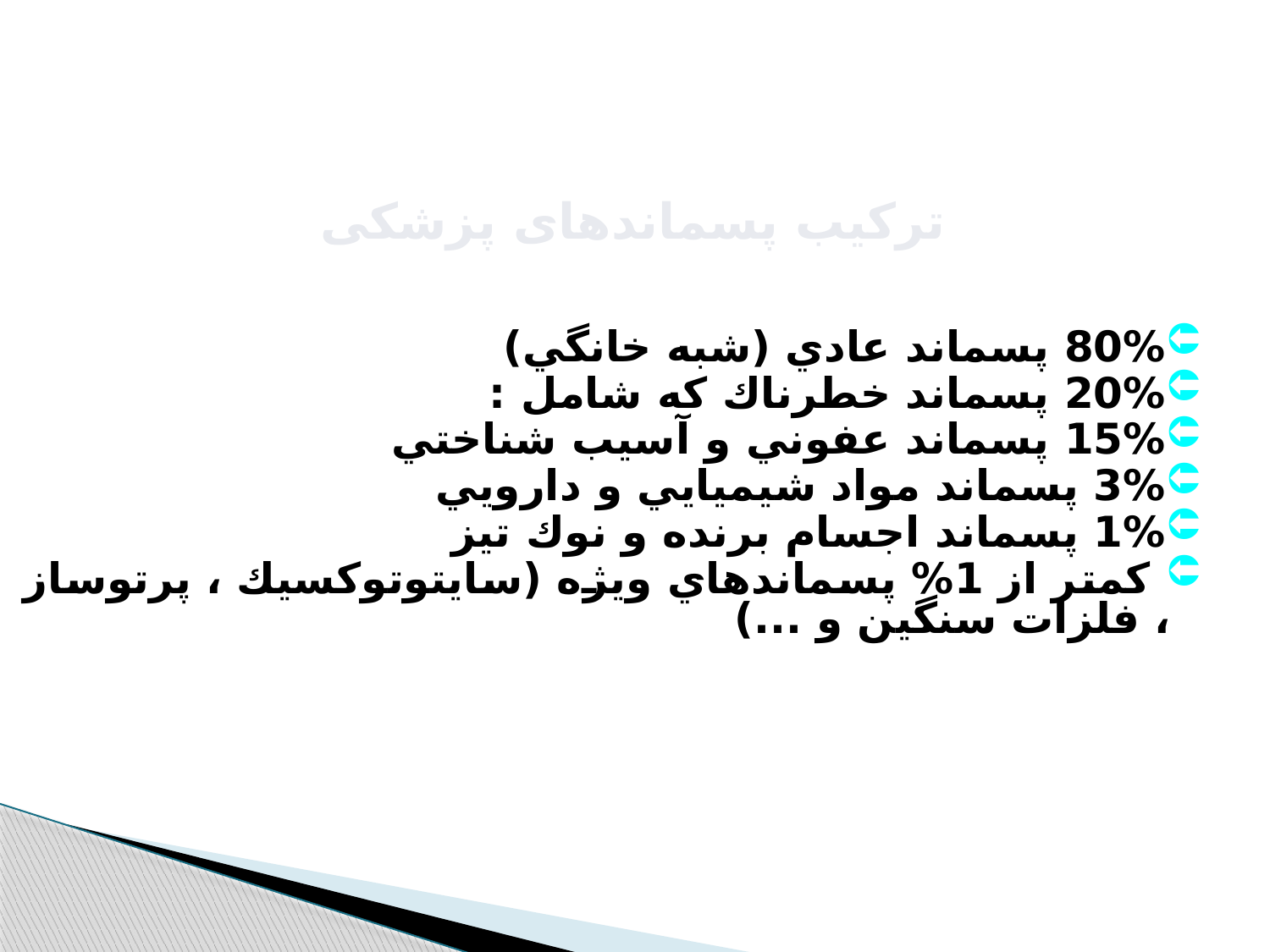

ترکيب پسماندهای پزشکی

80% پسماند عادي (شبه خانگي)
20% پسماند خطرناك كه شامل :
15% پسماند عفوني و آسيب شناختي
3% پسماند مواد شيميايي و دارويي
1% پسماند اجسام برنده و نوك تيز
 كمتر از 1% پسماندهاي ويژه (سايتوتوكسيك ، پرتوساز ، فلزات سنگين و ...)